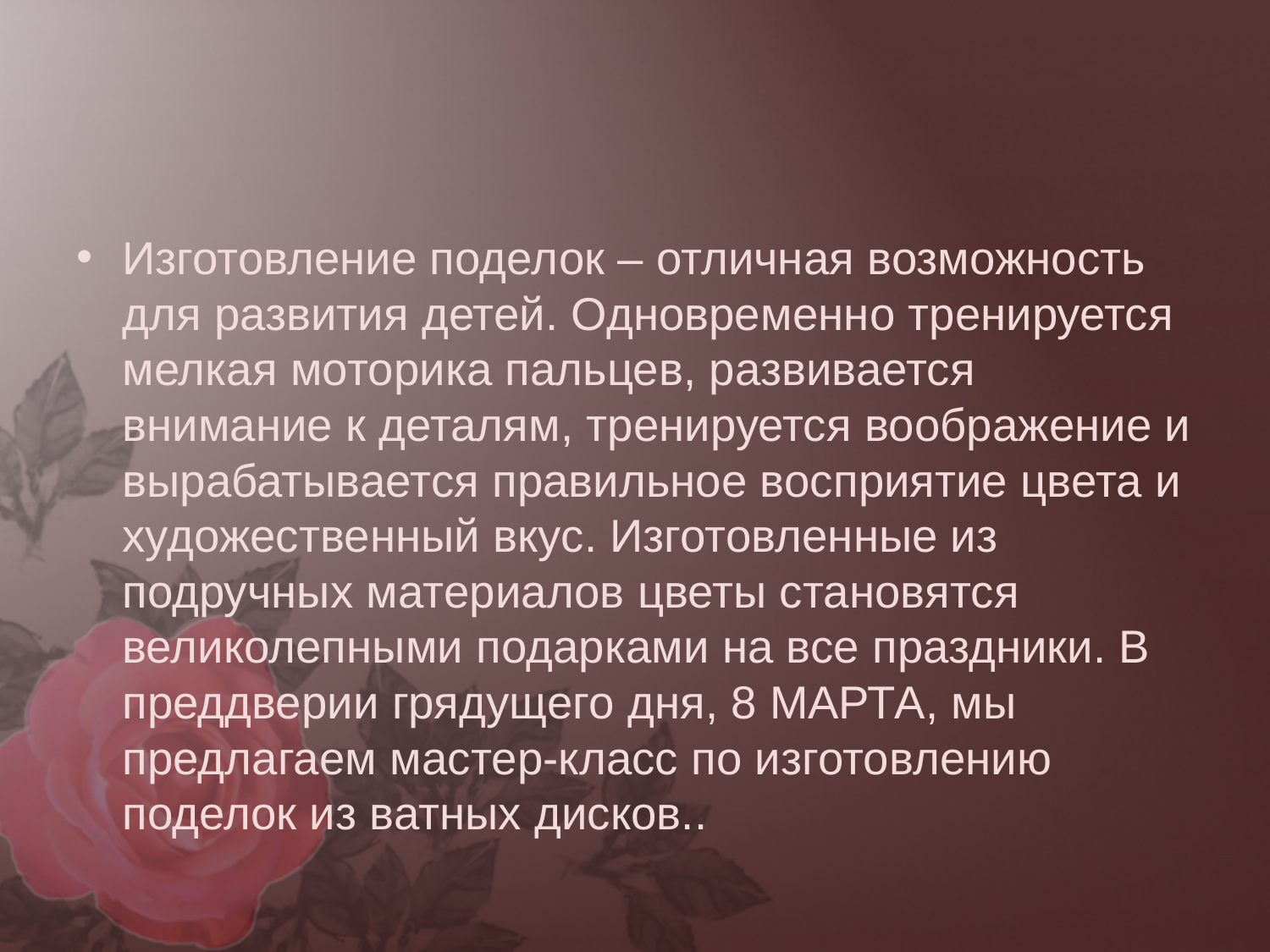

#
Изготовление поделок – отличная возможность для развития детей. Одновременно тренируется мелкая моторика пальцев, развивается внимание к деталям, тренируется воображение и вырабатывается правильное восприятие цвета и художественный вкус. Изготовленные из подручных материалов цветы становятся великолепными подарками на все праздники. В преддверии грядущего дня, 8 МАРТА, мы предлагаем мастер-класс по изготовлению поделок из ватных дисков..